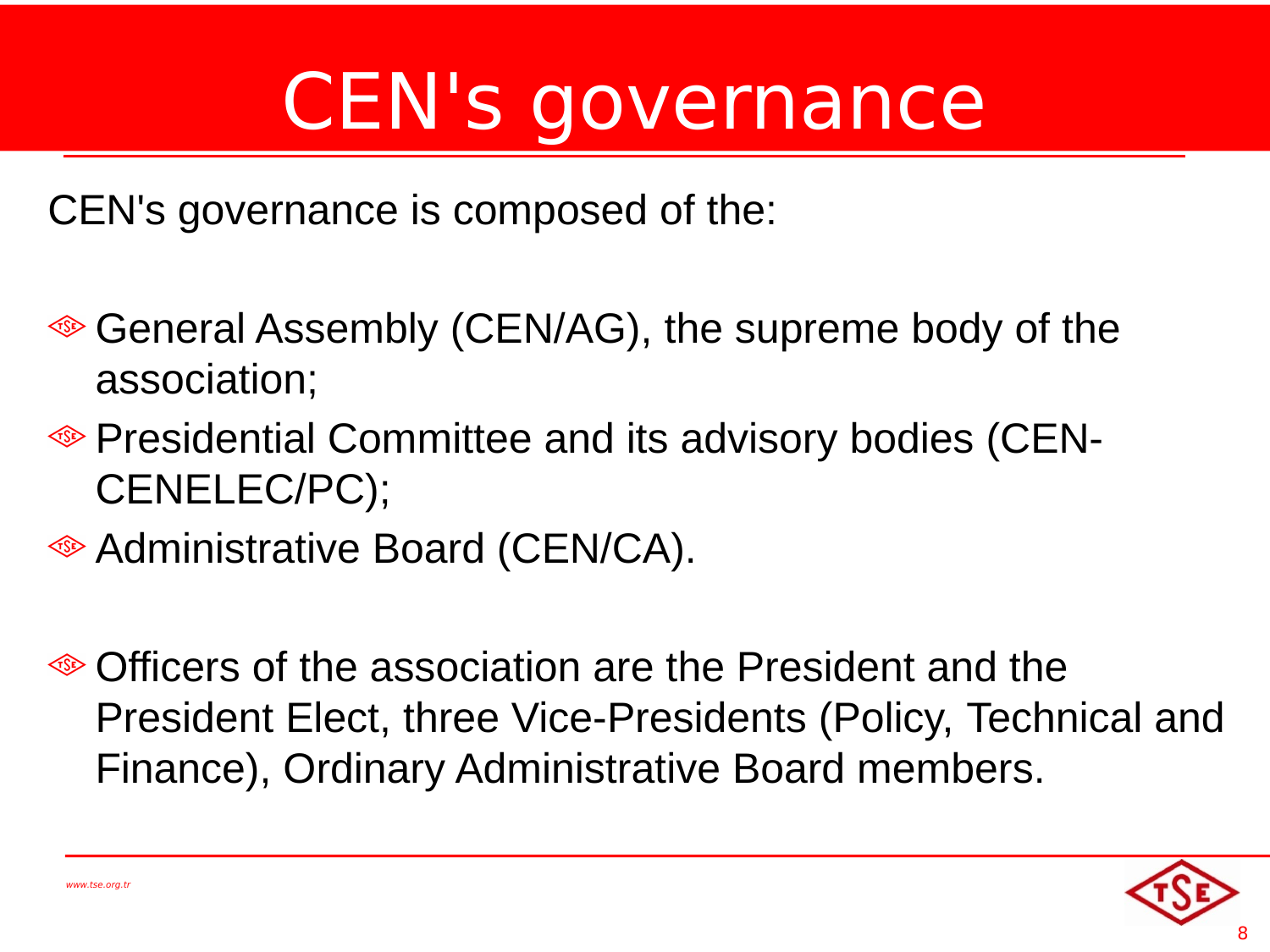

# CEN's governance
CEN's governance is composed of the:

General Assembly (CEN/AG), the supreme body of the association;
Presidential Committee and its advisory bodies (CEN-CENELEC/PC);
Administrative Board (CEN/CA).

Officers of the association are the President and the President Elect, three Vice-Presidents (Policy, Technical and Finance), Ordinary Administrative Board members.

www.tse.org.tr
8